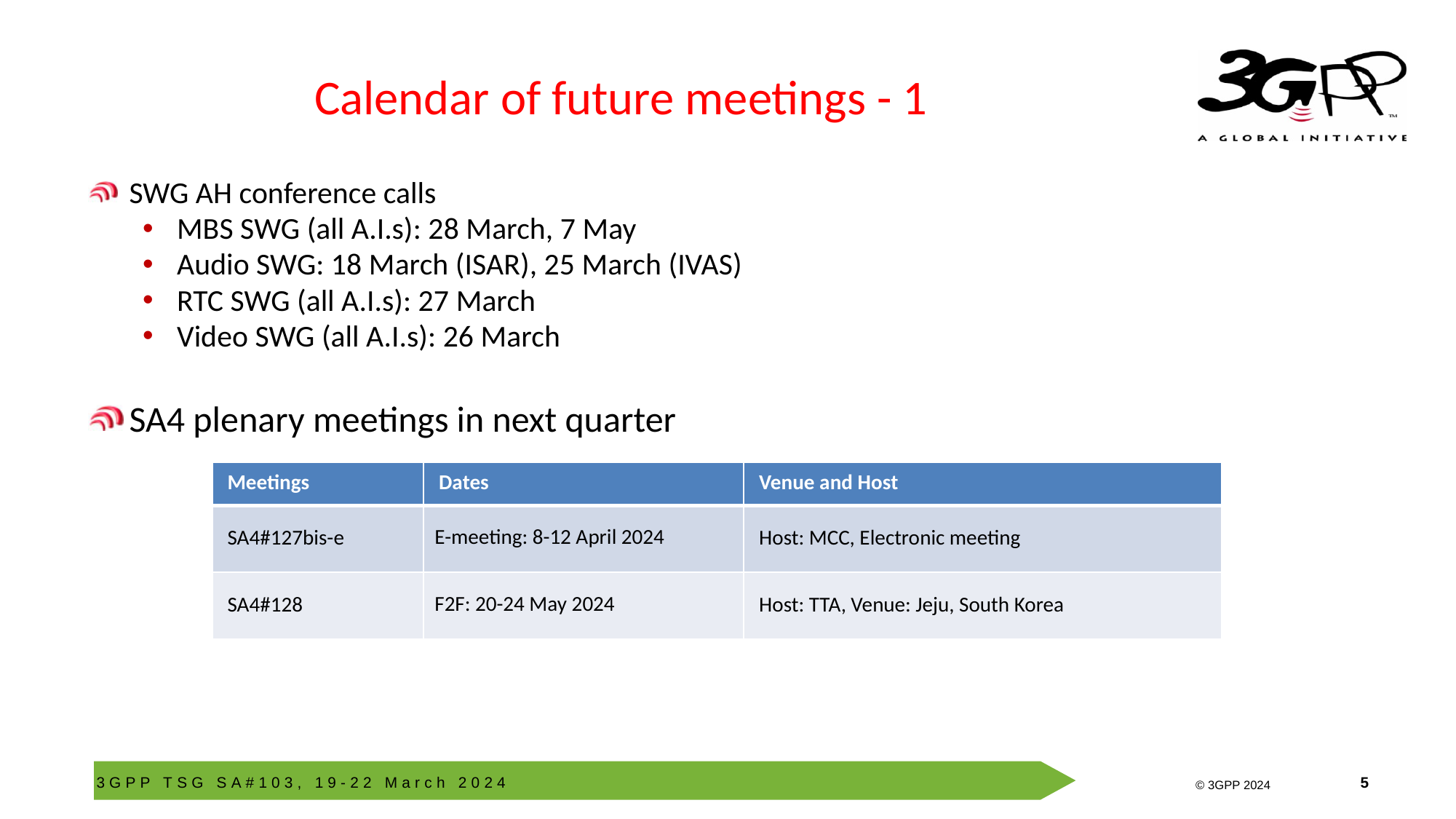

# Calendar of future meetings - 1
SWG AH conference calls
MBS SWG (all A.I.s): 28 March, 7 May
Audio SWG: 18 March (ISAR), 25 March (IVAS)
RTC SWG (all A.I.s): 27 March
Video SWG (all A.I.s): 26 March
SA4 plenary meetings in next quarter

| Meetings | Dates | Venue and Host |
| --- | --- | --- |
| SA4#127bis-e | E-meeting: 8-12 April 2024 | Host: MCC, Electronic meeting |
| SA4#128 | F2F: 20-24 May 2024 | Host: TTA, Venue: Jeju, South Korea |